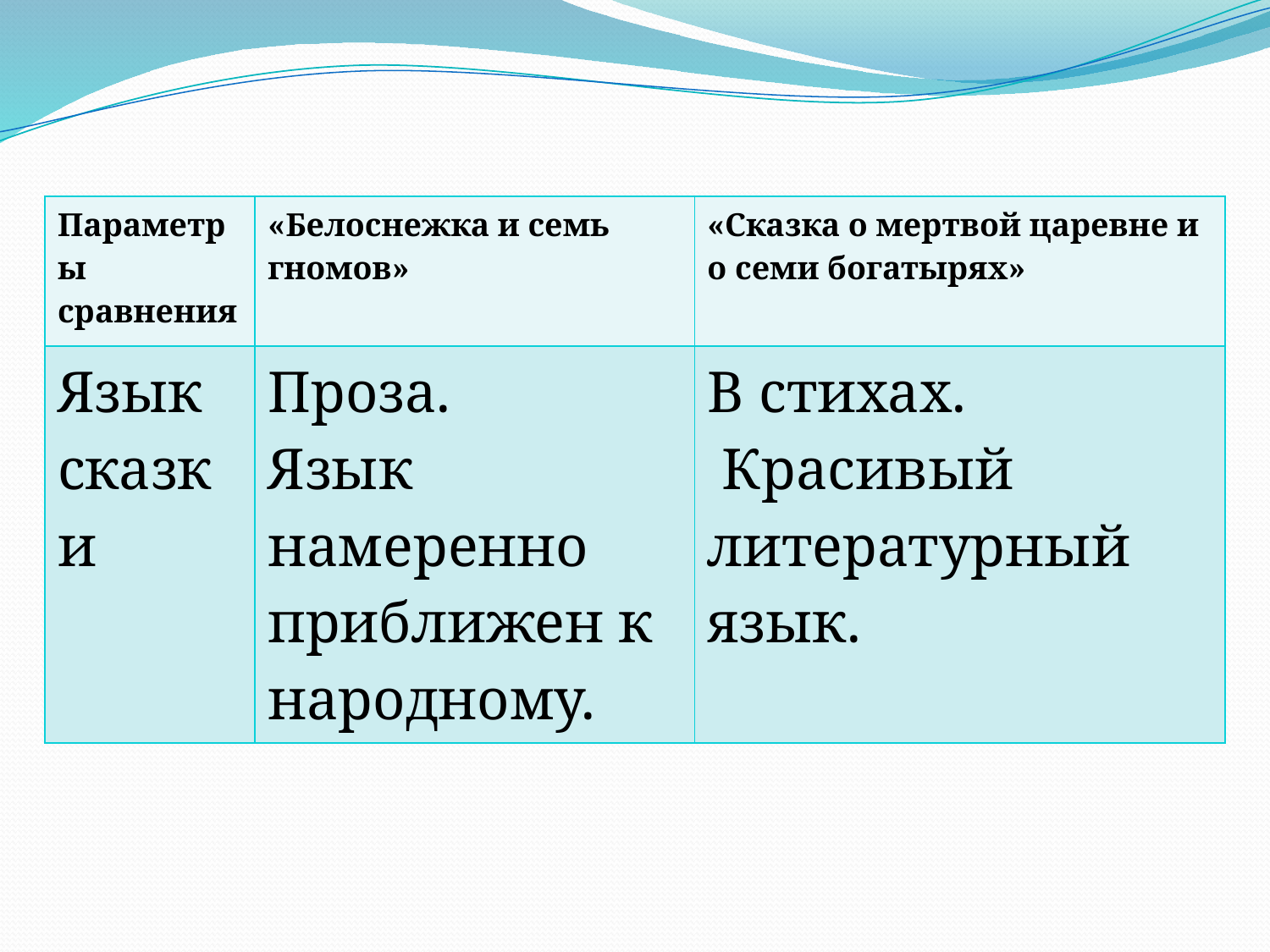

| Параметры сравнения | «Белоснежка и семь гномов» | «Сказка о мертвой царевне и о семи богатырях» |
| --- | --- | --- |
| Язык сказки | Проза. Язык намеренно приближен к народному. | В стихах. Красивый литературный язык. |